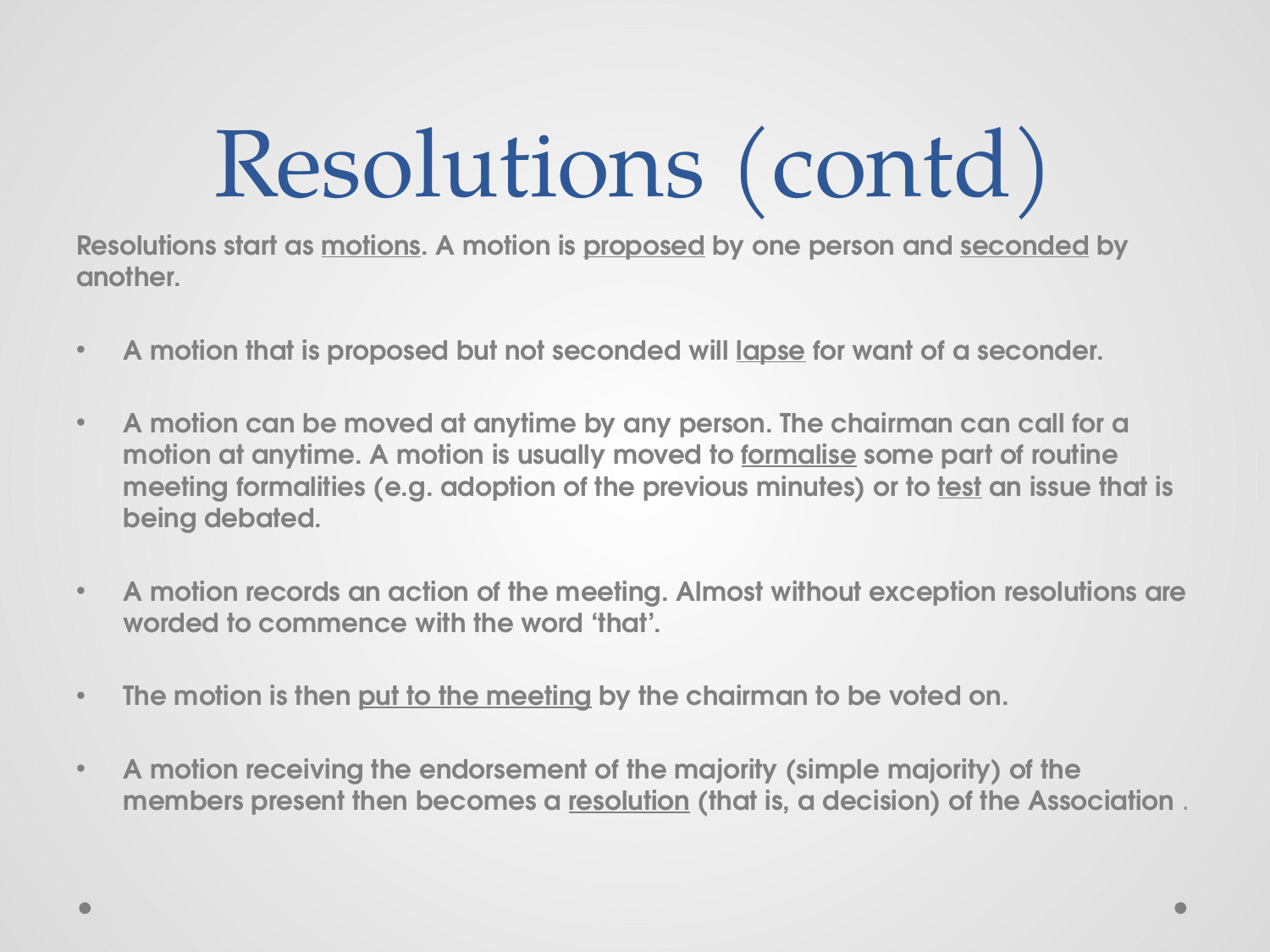

# Resolutions (contd)
Resolutions start as motions. A motion is proposed by one person and seconded by another.

A motion that is proposed but not seconded will lapse for want of a seconder.

A motion can be moved at anytime by any person. The chairman can call for a motion at anytime. A motion is usually moved to formalise some part of routine meeting formalities (e.g. adoption of the previous minutes) or to test an issue that is being debated.

A motion records an action of the meeting. Almost without exception resolutions are worded to commence with the word ‘that’.

The motion is then put to the meeting by the chairman to be voted on.

A motion receiving the endorsement of the majority (simple majority) of the members present then becomes a resolution (that is, a decision) of the Association .